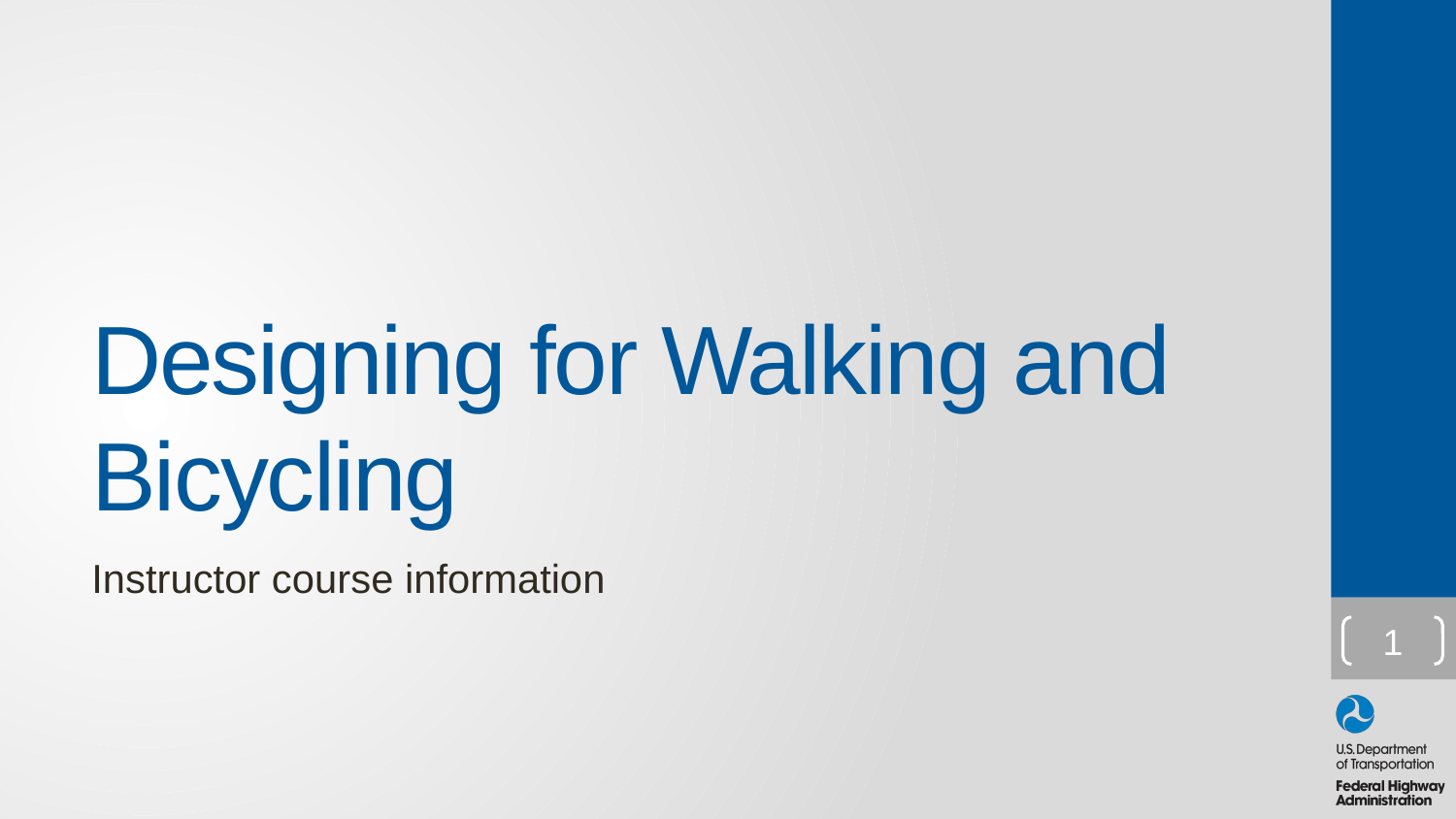

# Designing for Walking and Bicycling
Instructor course information
1